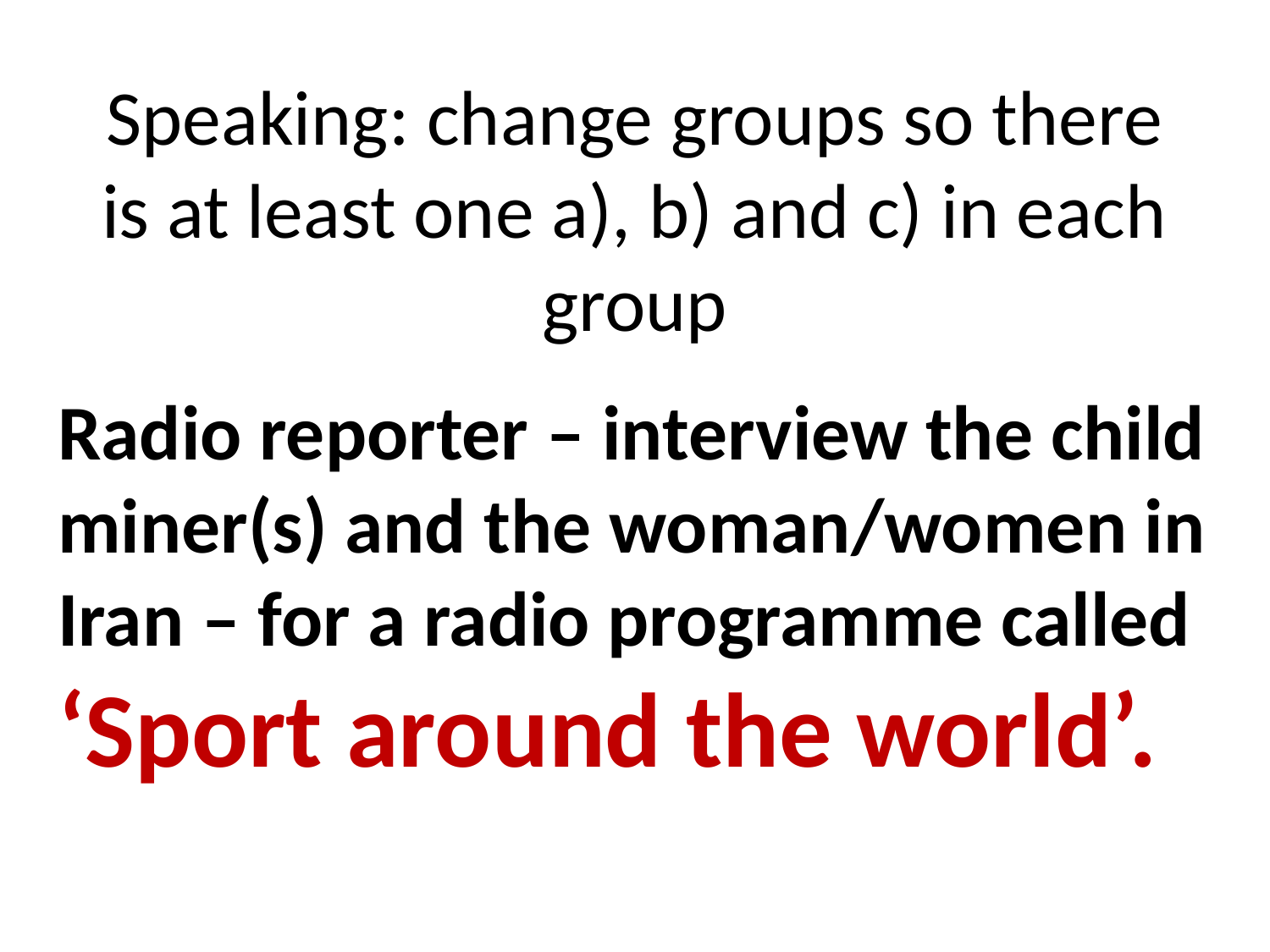

# Speaking: change groups so there is at least one a), b) and c) in each group
Radio reporter – interview the child miner(s) and the woman/women in Iran – for a radio programme called ‘Sport around the world’.